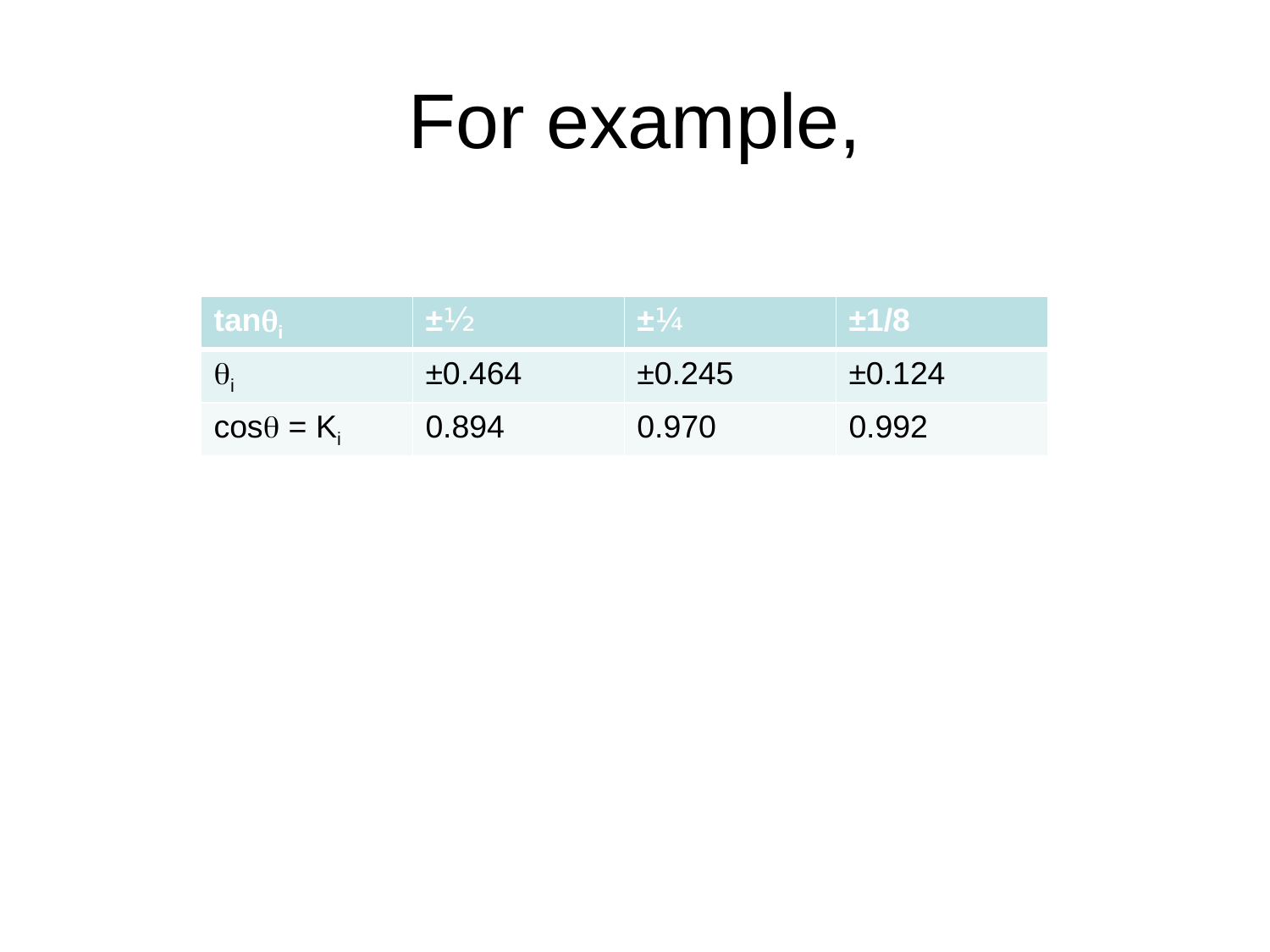

# For example,
| tanθi | ±½ | ±¼ | ±1/8 |
| --- | --- | --- | --- |
| θi | ±0.464 | ±0.245 | ±0.124 |
| cosθ = Ki | 0.894 | 0.970 | 0.992 |